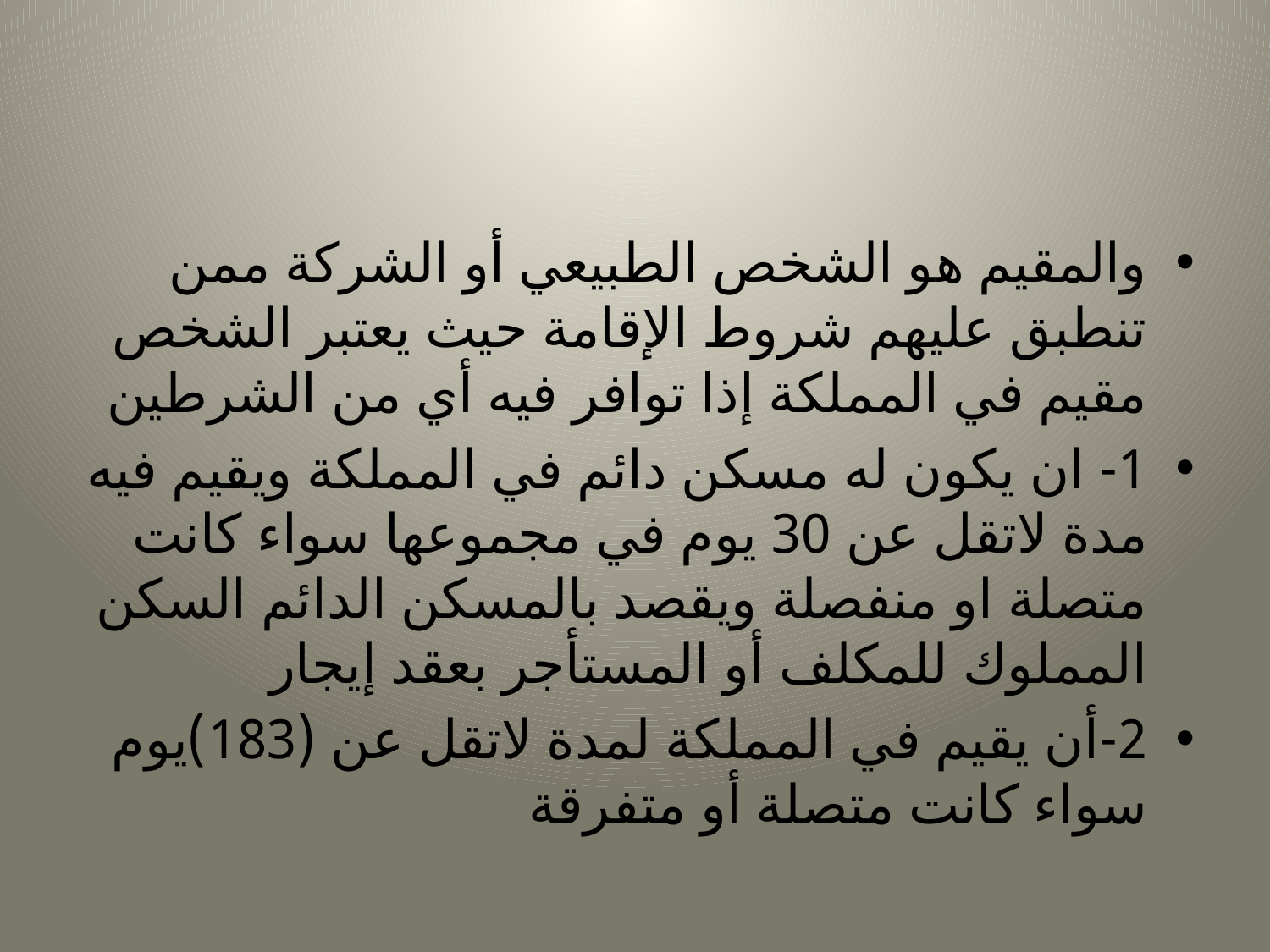

#
والمقيم هو الشخص الطبيعي أو الشركة ممن تنطبق عليهم شروط الإقامة حيث يعتبر الشخص مقيم في المملكة إذا توافر فيه أي من الشرطين
1- ان يكون له مسكن دائم في المملكة ويقيم فيه مدة لاتقل عن 30 يوم في مجموعها سواء كانت متصلة او منفصلة ويقصد بالمسكن الدائم السكن المملوك للمكلف أو المستأجر بعقد إيجار
2-أن يقيم في المملكة لمدة لاتقل عن (183)يوم سواء كانت متصلة أو متفرقة